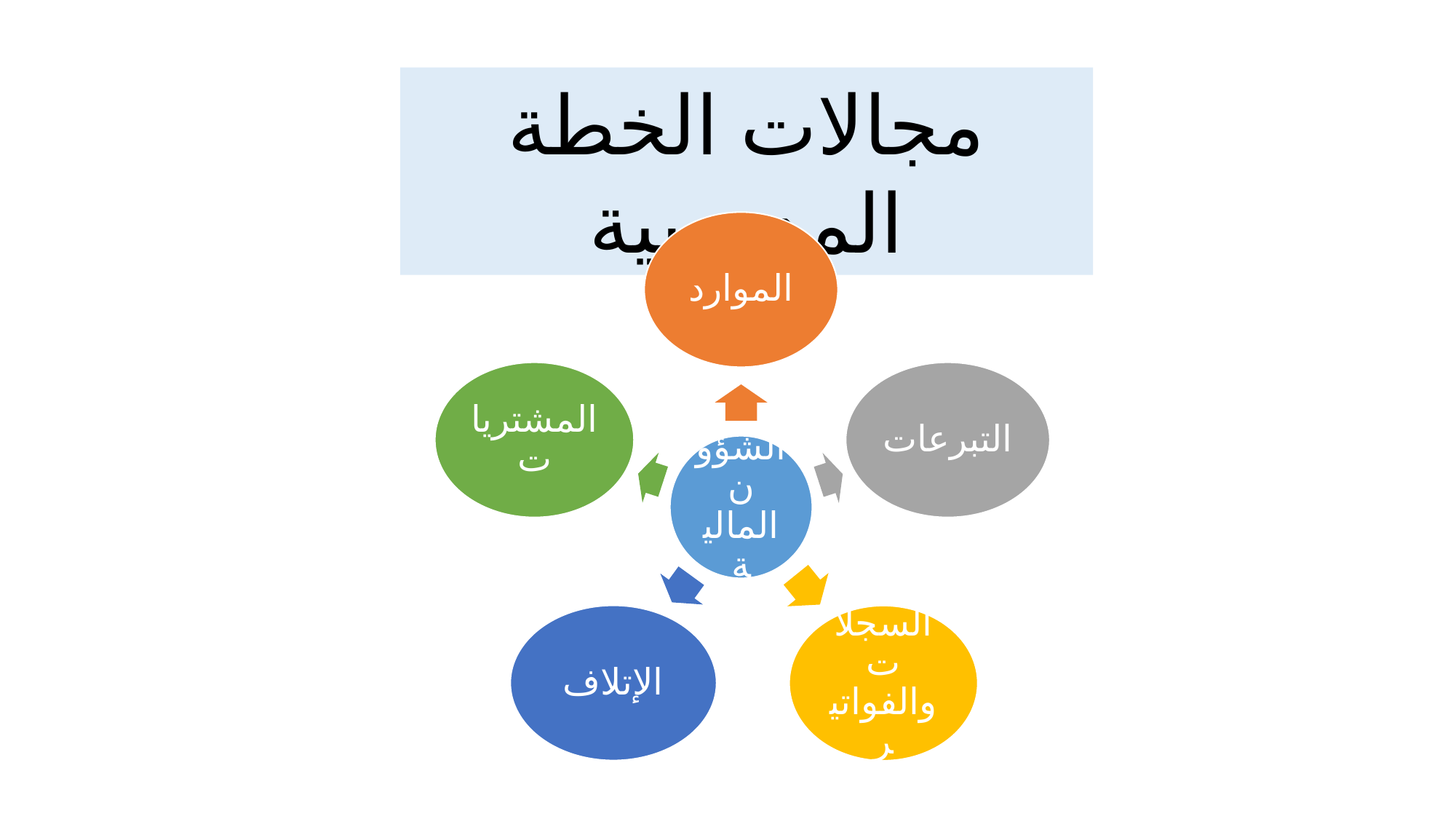

مجالات الخطة المدرسية
الشؤون المالية

الموارد

التبرعات

السجلات والفواتير

الإتلاف

المشتريات